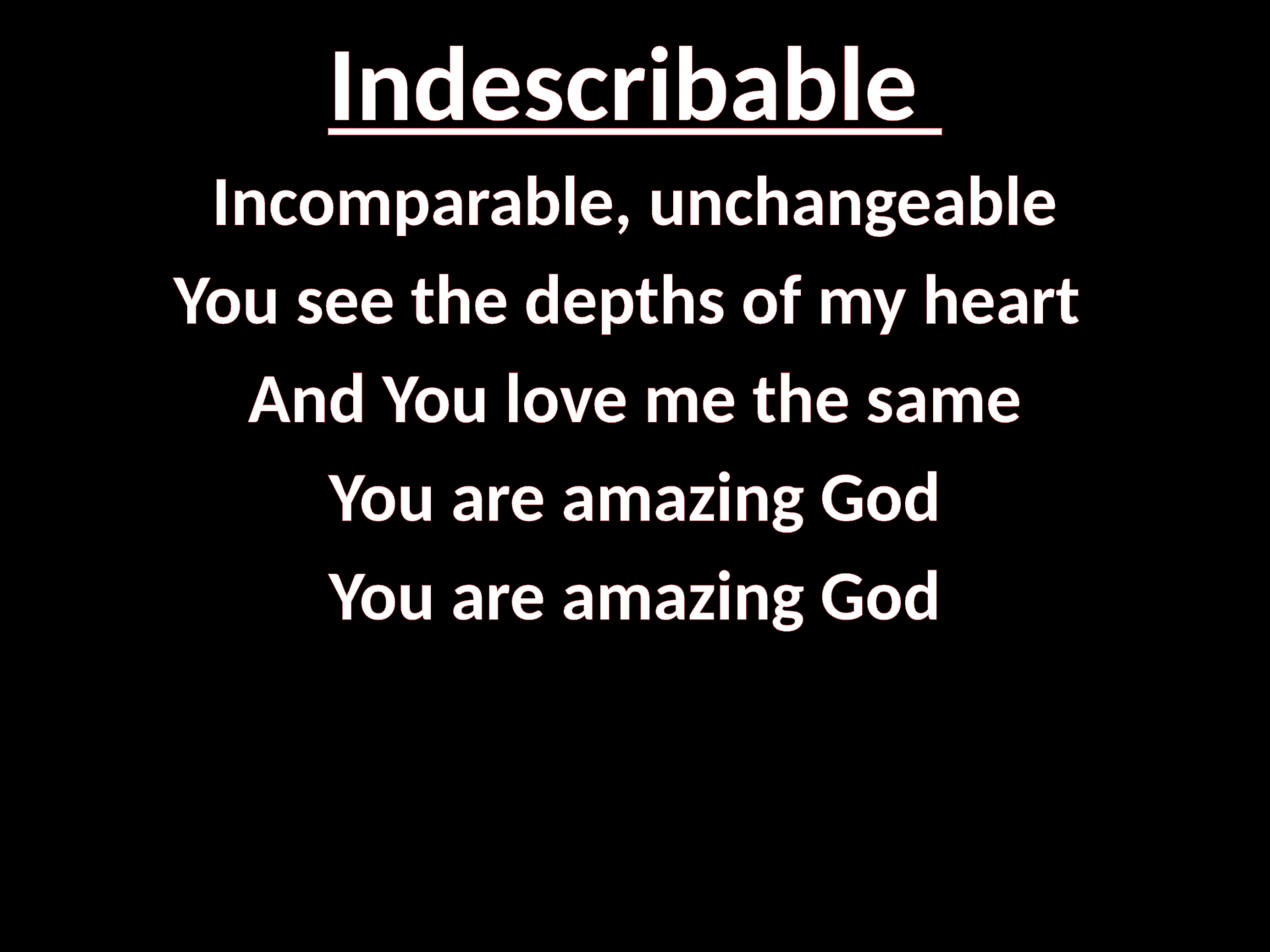

# Indescribable
Incomparable, unchangeable
You see the depths of my heart
And You love me the same
You are amazing God
You are amazing God